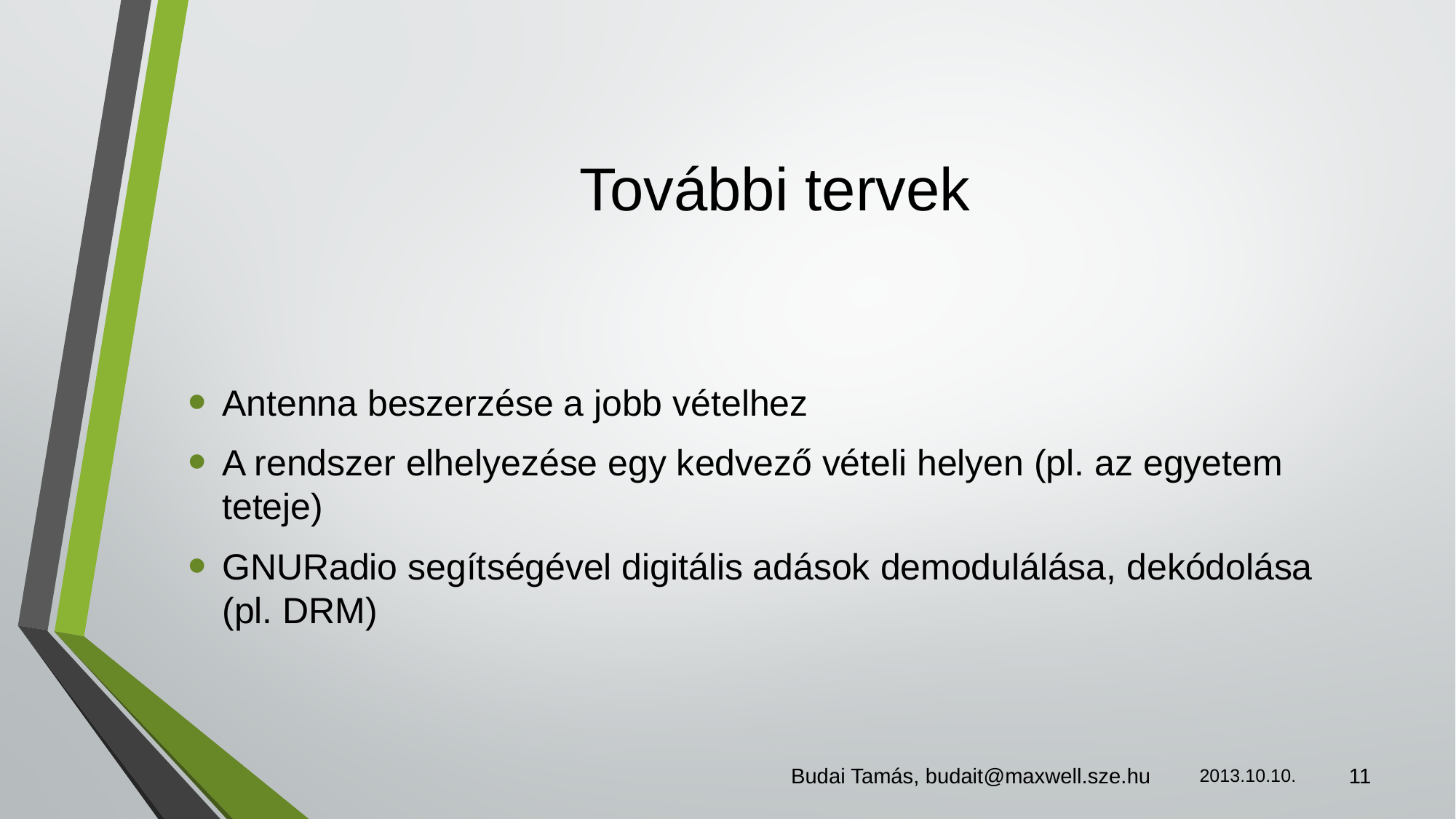

# További tervek
Antenna beszerzése a jobb vételhez
A rendszer elhelyezése egy kedvező vételi helyen (pl. az egyetem teteje)
GNURadio segítségével digitális adások demodulálása, dekódolása
(pl. DRM)
2013.10.10.
11
Budai Tamás, budait@maxwell.sze.hu